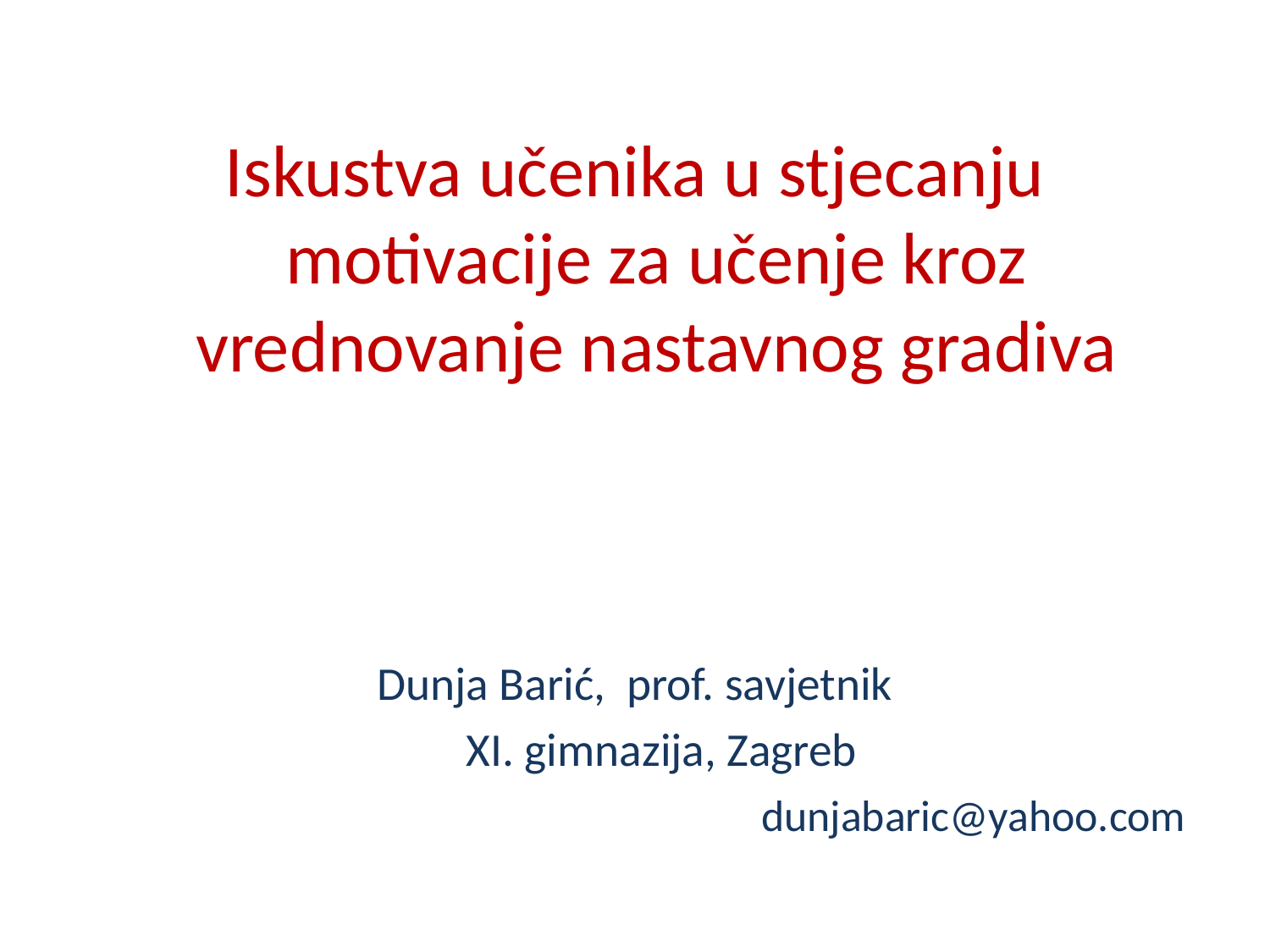

Iskustva učenika u stjecanju motivacije za učenje kroz vrednovanje nastavnog gradiva

Dunja Barić,  prof. savjetnik
     XI. gimnazija, Zagreb
                                                                dunjabaric@yahoo.com